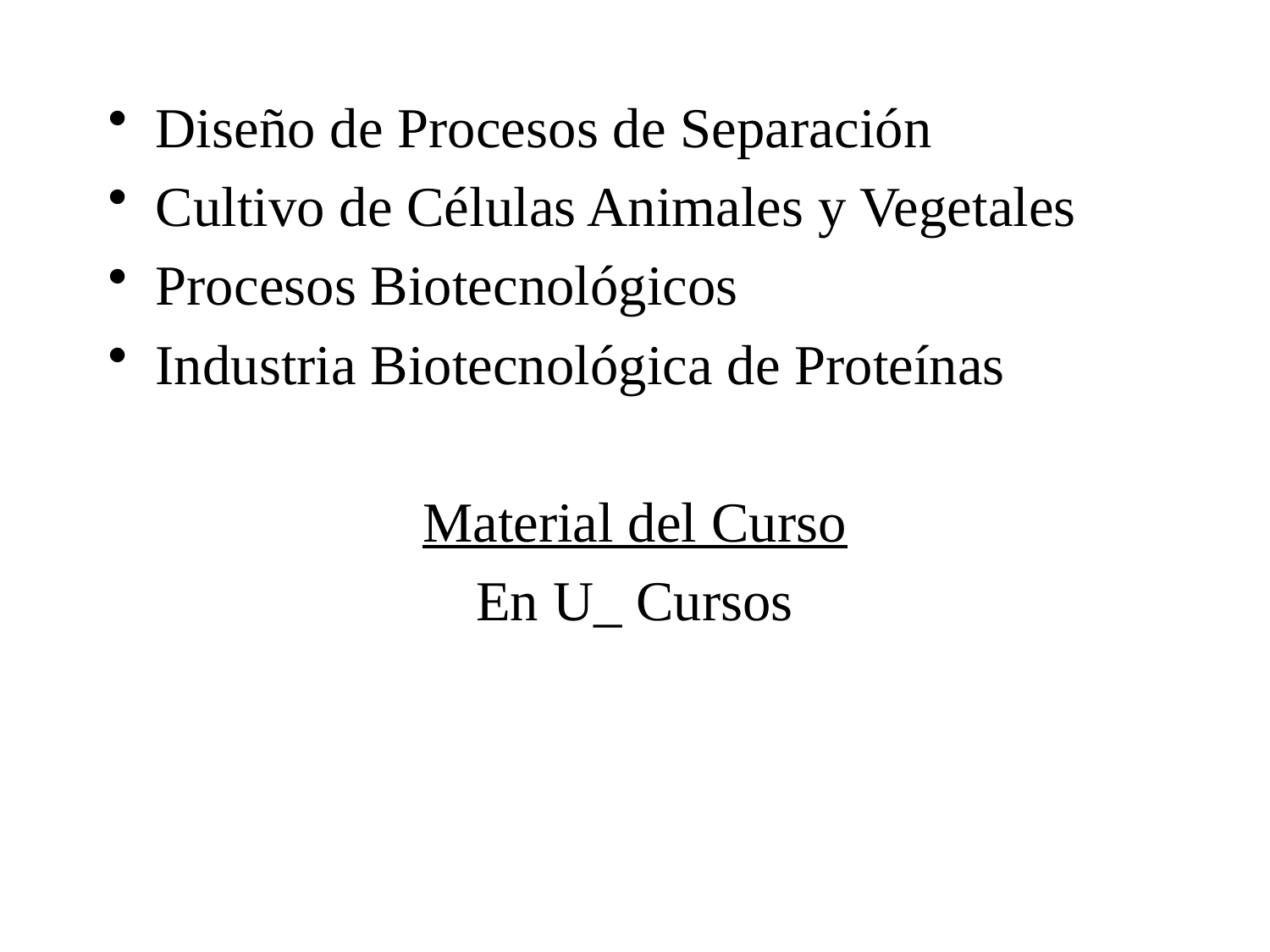

Diseño de Procesos de Separación
Cultivo de Células Animales y Vegetales
Procesos Biotecnológicos
Industria Biotecnológica de Proteínas

Material del Curso
En U_ Cursos